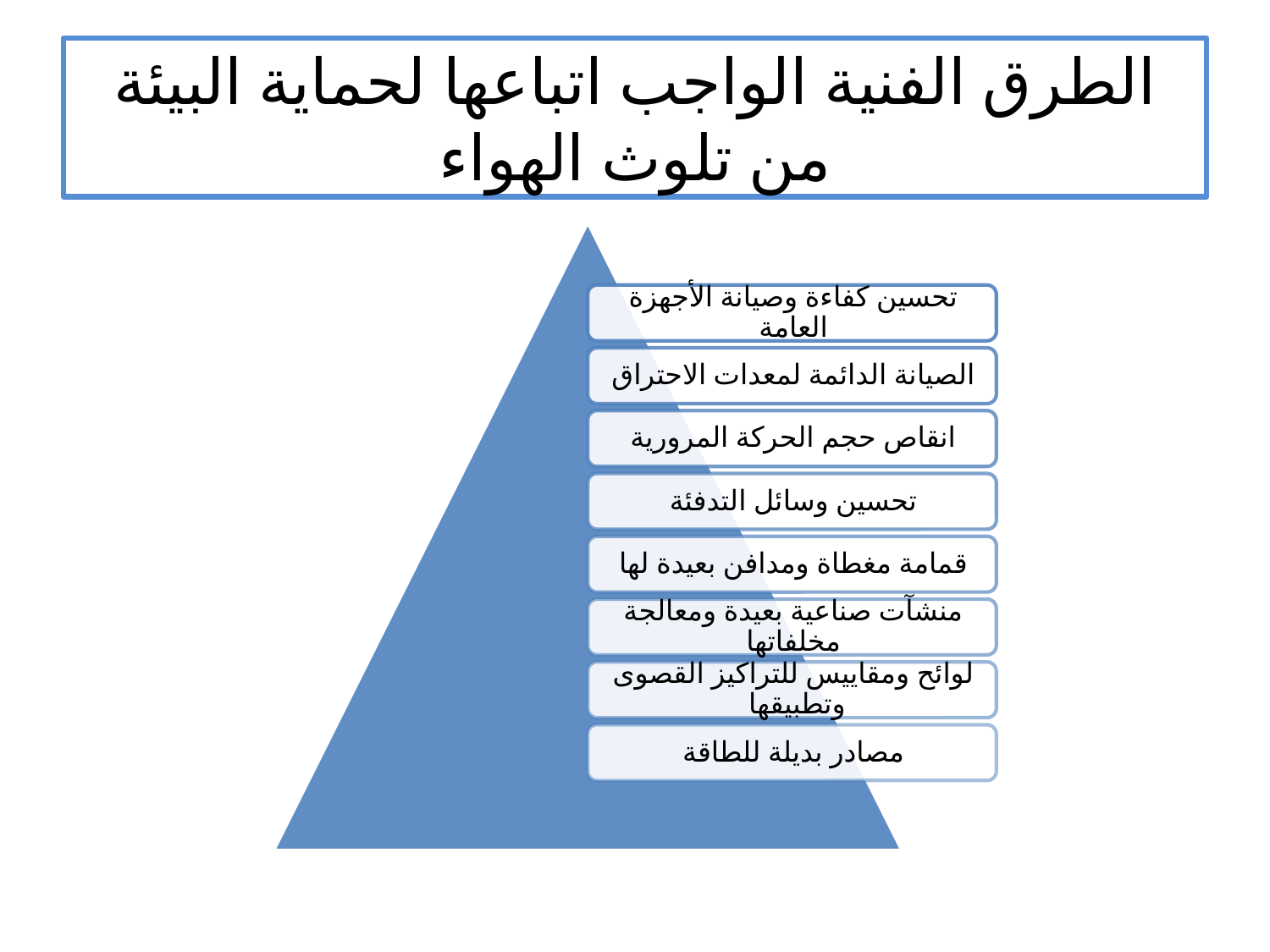

# الطرق الفنية الواجب اتباعها لحماية البيئة من تلوث الهواء
تحسين كفاءة وصيانة الأجهزة العامة
الصيانة الدائمة لمعدات الاحتراق
انقاص حجم الحركة المرورية
تحسين وسائل التدفئة
قمامة مغطاة ومدافن بعيدة لها
منشآت صناعية بعيدة ومعالجة مخلفاتها
لوائح ومقاييس للتراكيز القصوى وتطبيقها
مصادر بديلة للطاقة